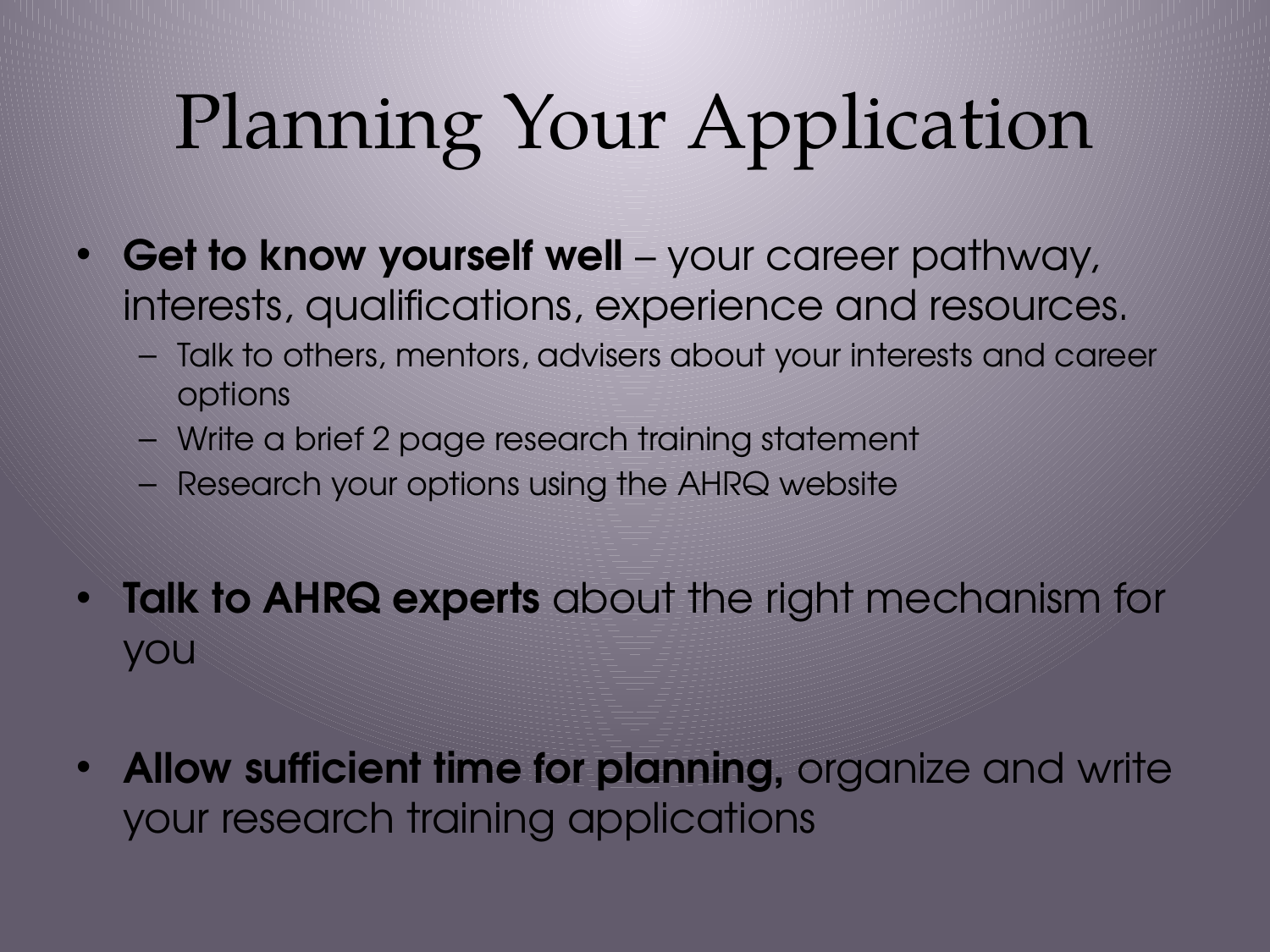

# Planning Your Application
Get to know yourself well – your career pathway, interests, qualifications, experience and resources.
Talk to others, mentors, advisers about your interests and career options
Write a brief 2 page research training statement
Research your options using the AHRQ website

Talk to AHRQ experts about the right mechanism for you

Allow sufficient time for planning, organize and write your research training applications